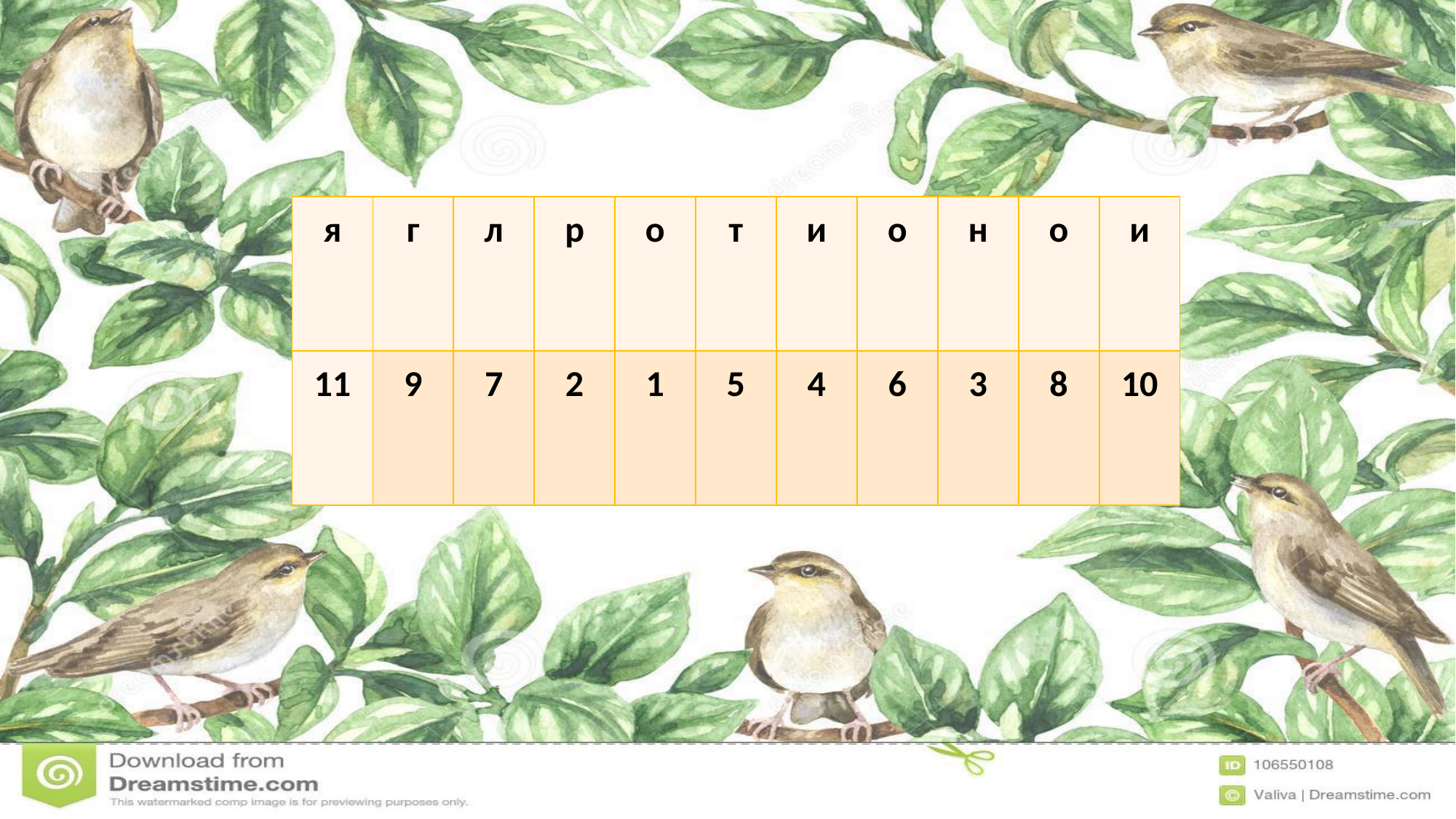

| я | г | л | р | о | т | и | о | н | о | и |
| --- | --- | --- | --- | --- | --- | --- | --- | --- | --- | --- |
| 11 | 9 | 7 | 2 | 1 | 5 | 4 | 6 | 3 | 8 | 10 |